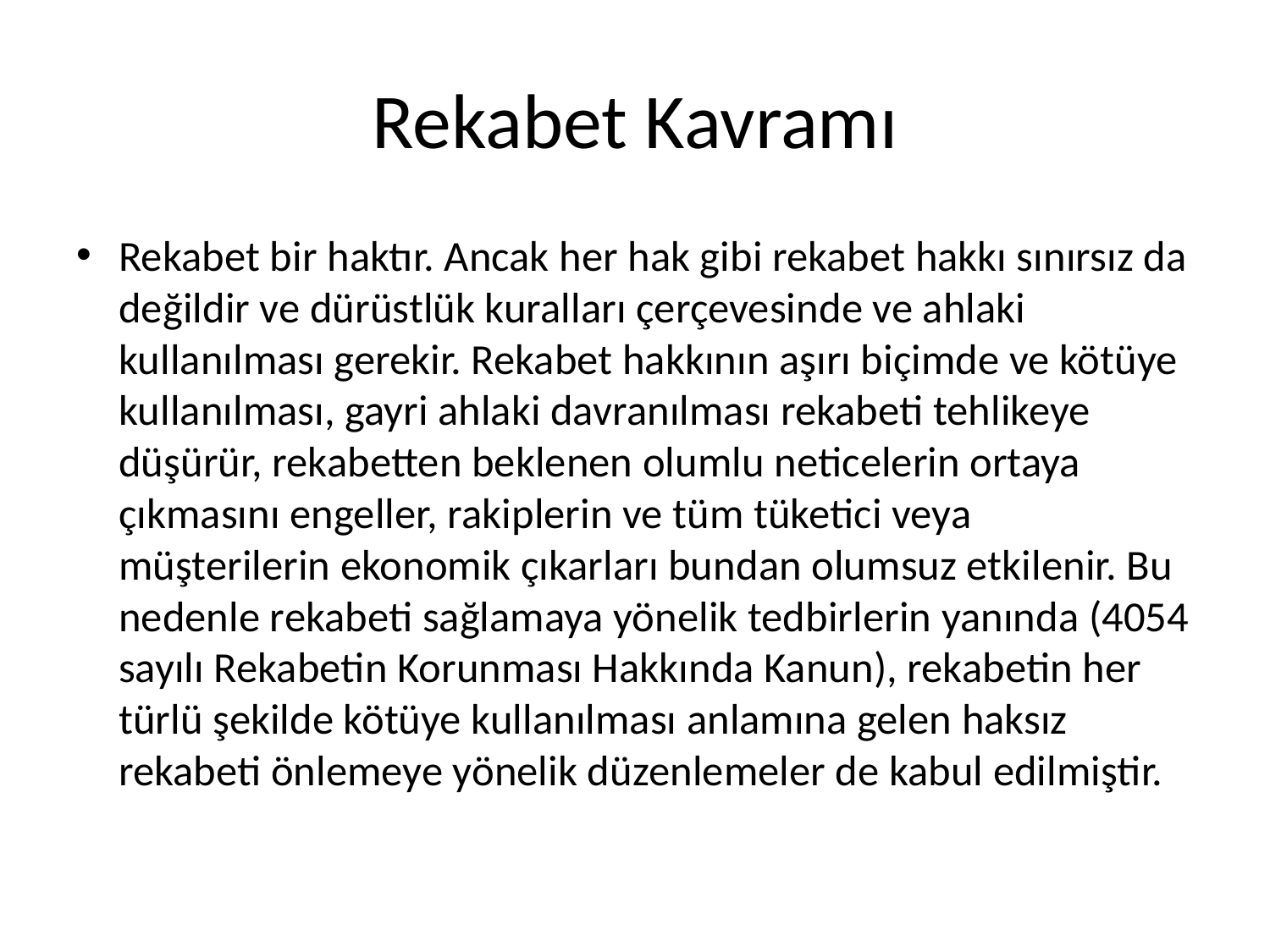

# Rekabet Kavramı
Rekabet bir haktır. Ancak her hak gibi rekabet hakkı sınırsız da değildir ve dürüstlük kuralları çerçevesinde ve ahlaki kullanılması gerekir. Rekabet hakkının aşırı biçimde ve kötüye kullanılması, gayri ahlaki davranılması rekabeti tehlikeye düşürür, rekabetten beklenen olumlu neticelerin ortaya çıkmasını engeller, rakiplerin ve tüm tüketici veya müşterilerin ekonomik çıkarları bundan olumsuz etkilenir. Bu nedenle rekabeti sağlamaya yönelik tedbirlerin yanında (4054 sayılı Rekabetin Korunması Hakkında Kanun), rekabetin her türlü şekilde kötüye kullanılması anlamına gelen haksız rekabeti önlemeye yönelik düzenlemeler de kabul edilmiştir.